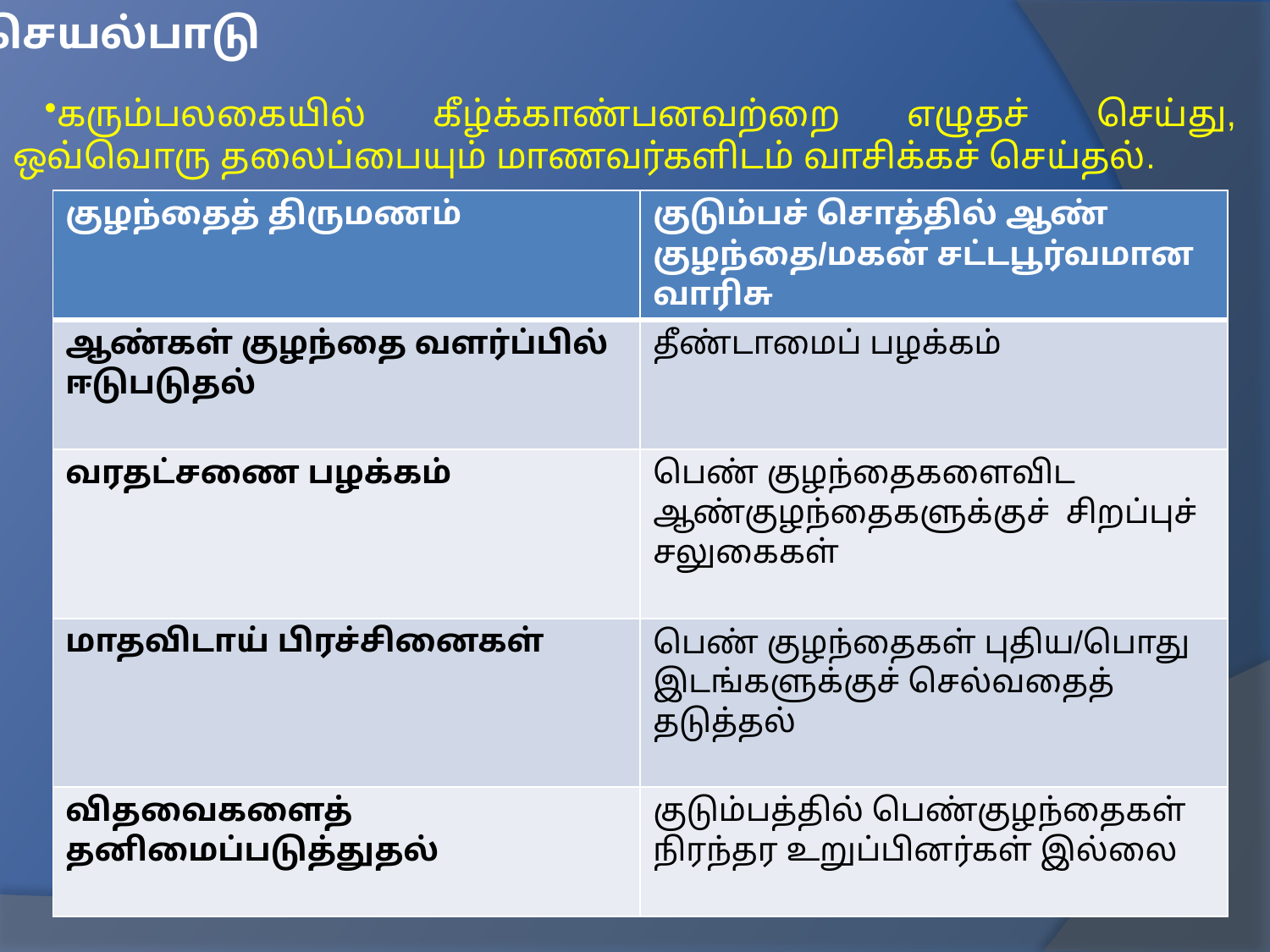

செயல்பாடு
கரும்பலகையில் கீழ்க்காண்பனவற்றை எழுதச் செய்து, ஒவ்வொரு தலைப்பையும் மாணவர்களிடம் வாசிக்கச் செய்தல்.
| குழந்தைத் திருமணம் | குடும்பச் சொத்தில் ஆண் குழந்தை/மகன் சட்டபூர்வமான வாரிசு |
| --- | --- |
| ஆண்கள் குழந்தை வளர்ப்பில் ஈடுபடுதல் | தீண்டாமைப் பழக்கம் |
| வரதட்சணை பழக்கம் | பெண் குழந்தைகளைவிட ஆண்குழந்தைகளுக்குச் சிறப்புச் சலுகைகள் |
| மாதவிடாய் பிரச்சினைகள் | பெண் குழந்தைகள் புதிய/பொது இடங்களுக்குச் செல்வதைத் தடுத்தல் |
| விதவைகளைத் தனிமைப்படுத்துதல் | குடும்பத்தில் பெண்குழந்தைகள் நிரந்தர உறுப்பினர்கள் இல்லை |